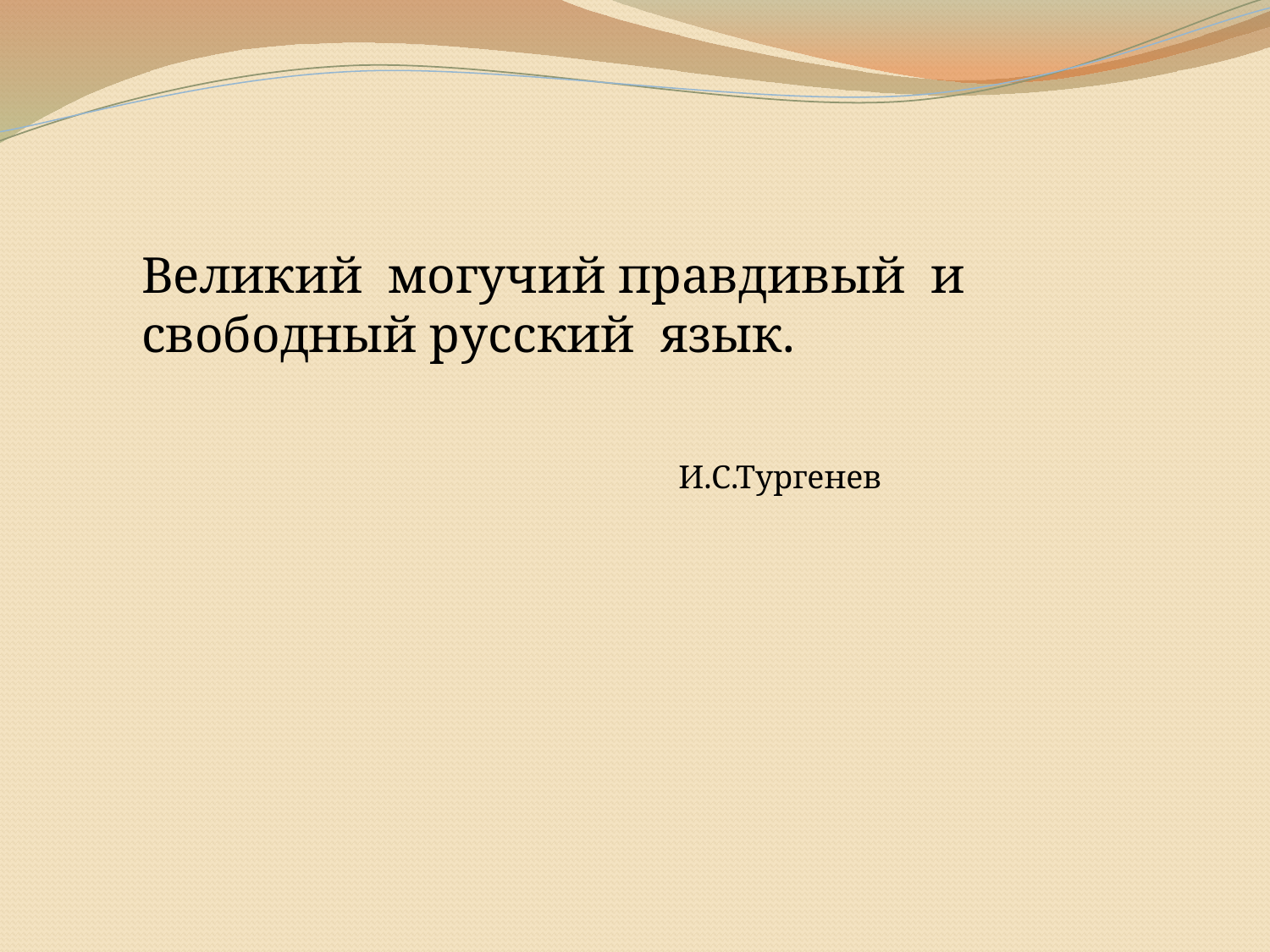

Великий  могучий правдивый  и  свободный русский  язык.
                 И.С.Тургенев